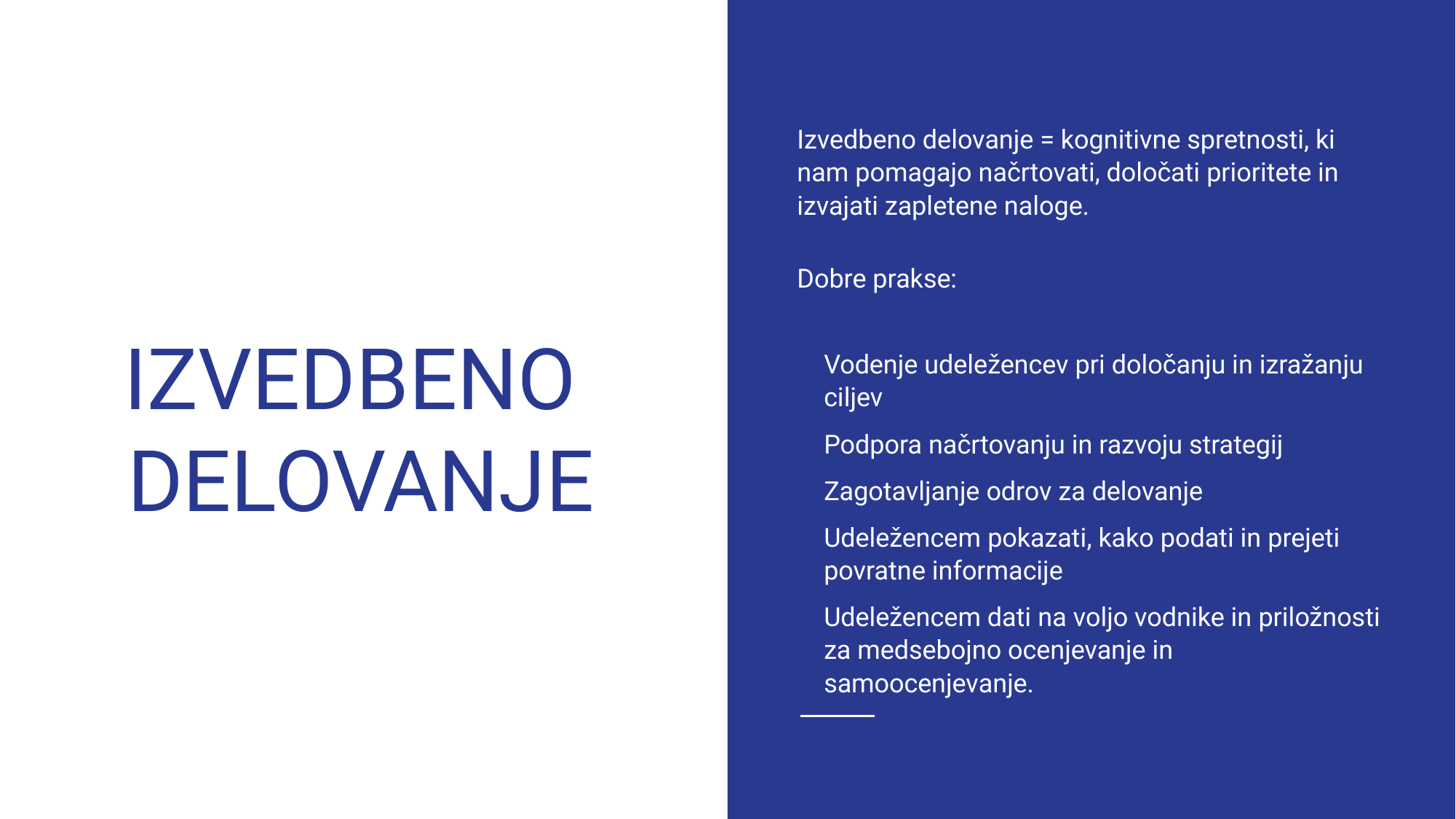

Izvedbeno delovanje = kognitivne spretnosti, ki nam pomagajo načrtovati, določati prioritete in izvajati zapletene naloge.

Dobre prakse:

Vodenje udeležencev pri določanju in izražanju ciljev
Podpora načrtovanju in razvoju strategij
Zagotavljanje odrov za delovanje
Udeležencem pokazati, kako podati in prejeti povratne informacije
Udeležencem dati na voljo vodnike in priložnosti za medsebojno ocenjevanje in samoocenjevanje.
# IZVEDBENO  DELOVANJE